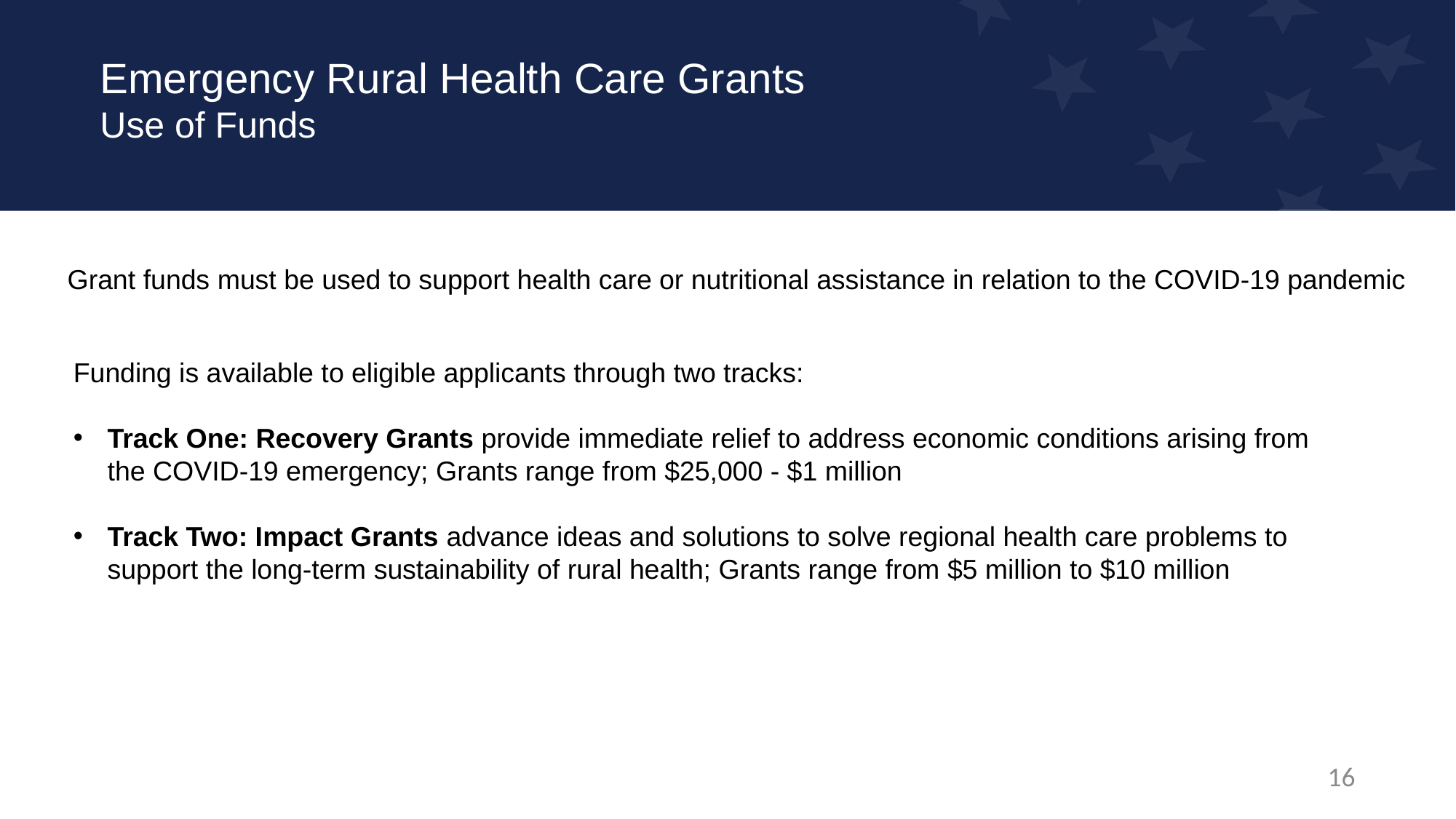

# Emergency Rural Health Care Grants Use of Funds
Grant funds must be used to support health care or nutritional assistance in relation to the COVID-19 pandemic
Funding is available to eligible applicants through two tracks:

Track One: Recovery Grants provide immediate relief to address economic conditions arising from the COVID-19 emergency; Grants range from $25,000 - $1 million

Track Two: Impact Grants advance ideas and solutions to solve regional health care problems to support the long-term sustainability of rural health; Grants range from $5 million to $10 million

16